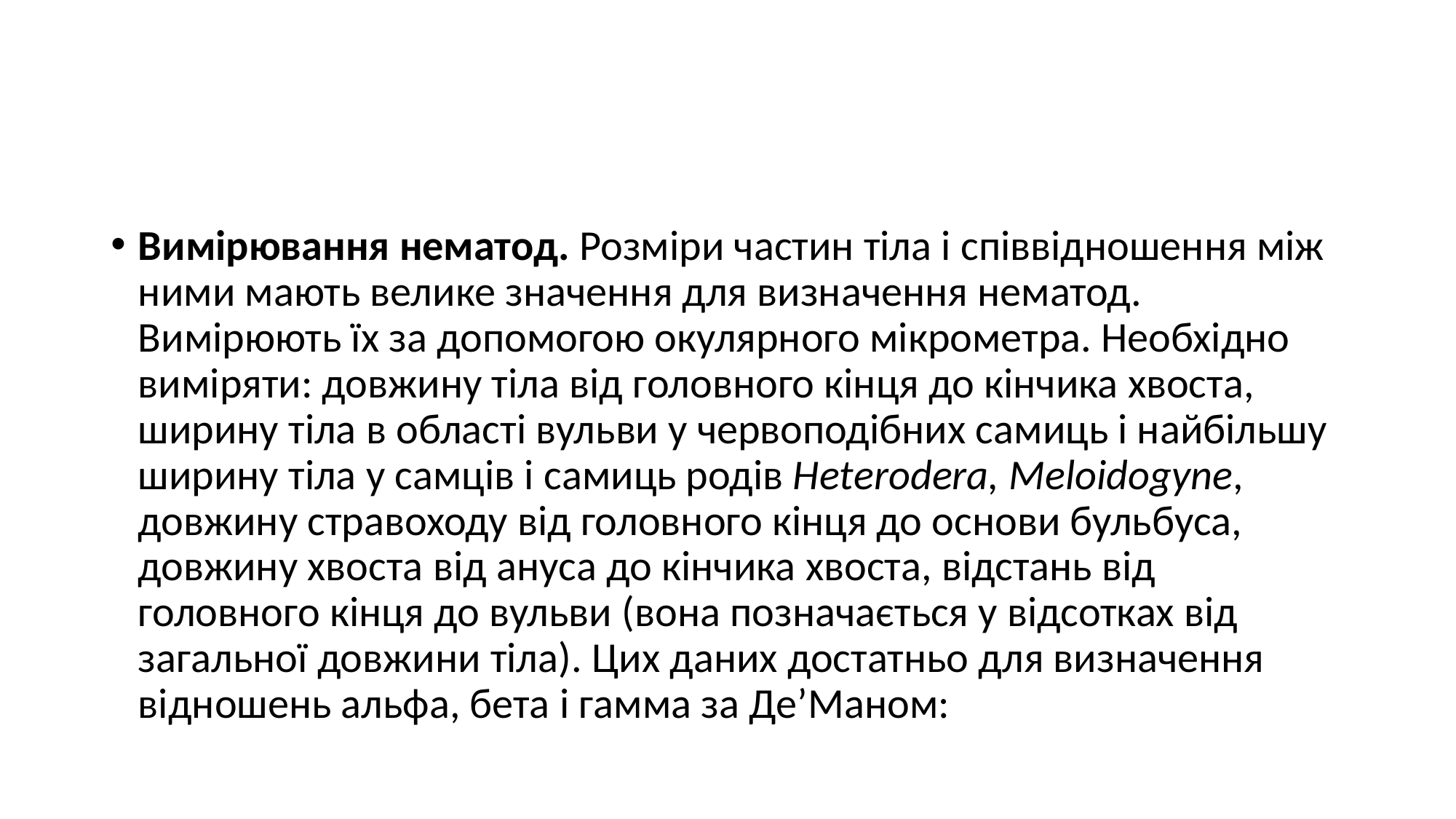

#
Вимірювання нематод. Розміри частин тіла і співвідношення між ними мають велике значення для визначення нематод. Вимірюють їх за допомогою окулярного мікрометра. Необхідно виміряти: довжину тіла від головного кінця до кінчика хвоста, ширину тіла в області вульви у червоподібних самиць і найбільшу ширину тіла у самців і самиць родів Неtеrоdеrа, Меlоіdоgуnе, довжину стравоходу від головного кінця до основи бульбуса, довжину хвоста від ануса до кінчика хвоста, відстань від головного кінця до вульви (вона позначається у відсотках від загальної довжини тіла). Цих даних достатньо для визначення відношень альфа, бета і гамма за Де’Маном: